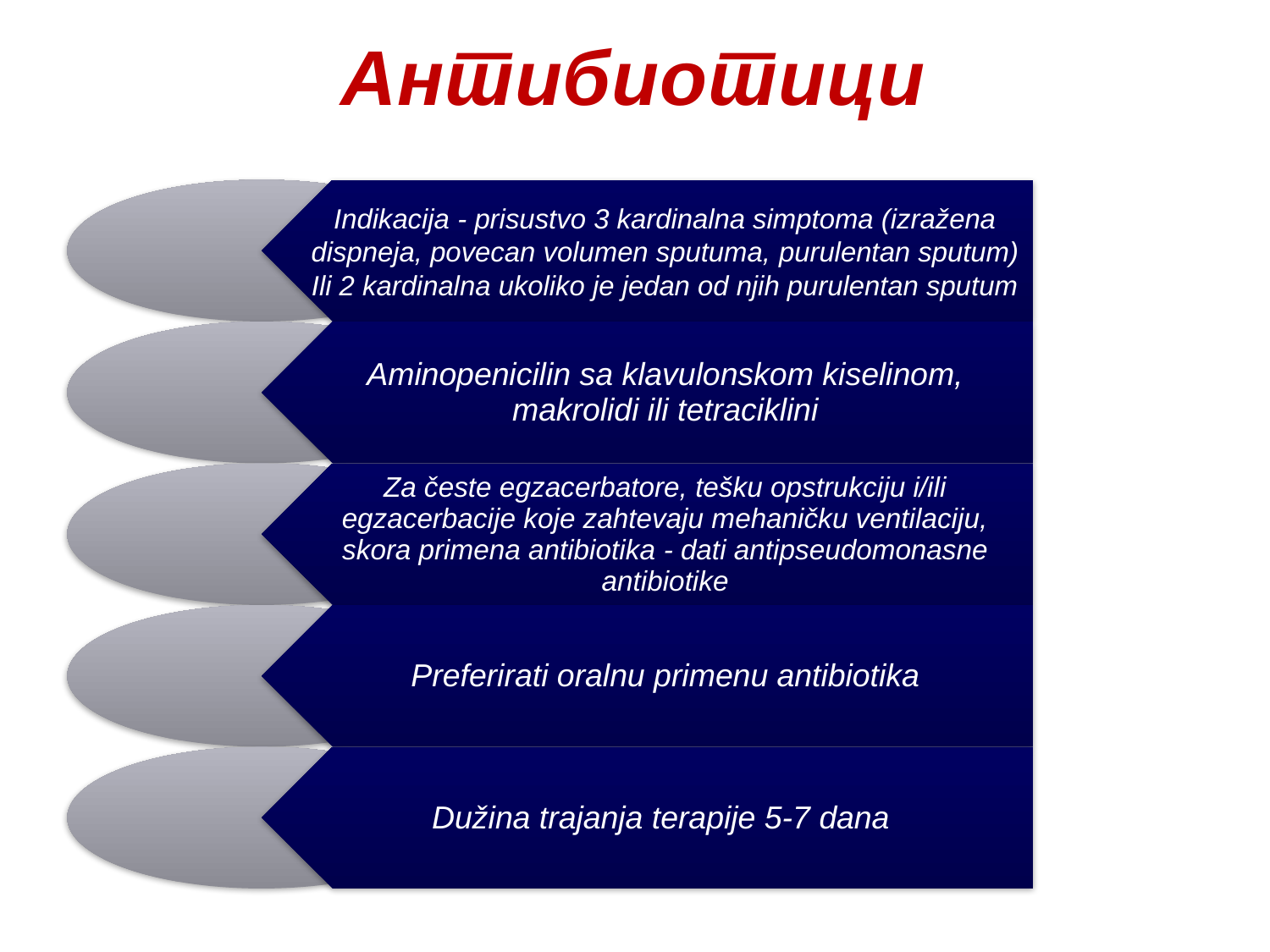

# Антибиотици
Indikacija - prisustvo 3 kardinalna simptoma (izražena dispneja, povecan volumen sputuma, purulentan sputum) Ili 2 kardinalna ukoliko je jedan od njih purulentan sputum
Aminopenicilin sa klavulonskom kiselinom, makrolidi ili tetraciklini
Za česte egzacerbatore, tešku opstrukciju i/ili egzacerbacije koje zahtevaju mehaničku ventilaciju, skora primena antibiotika - dati antipseudomonasne antibiotike
Preferirati oralnu primenu antibiotika
Dužina trajanja terapije 5-7 dana